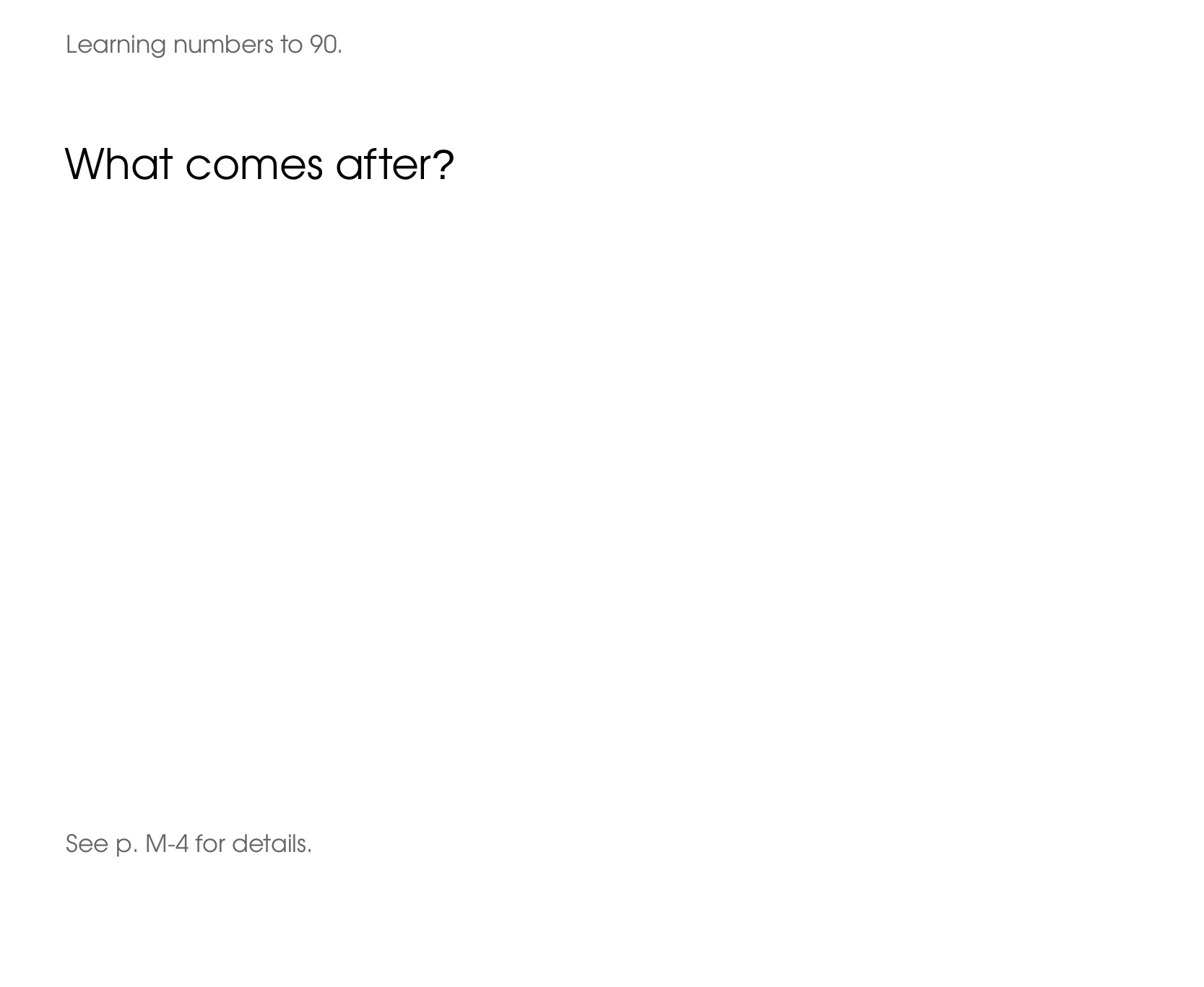

Learning numbers to 90.
What comes after?
See p. M-4 for details.